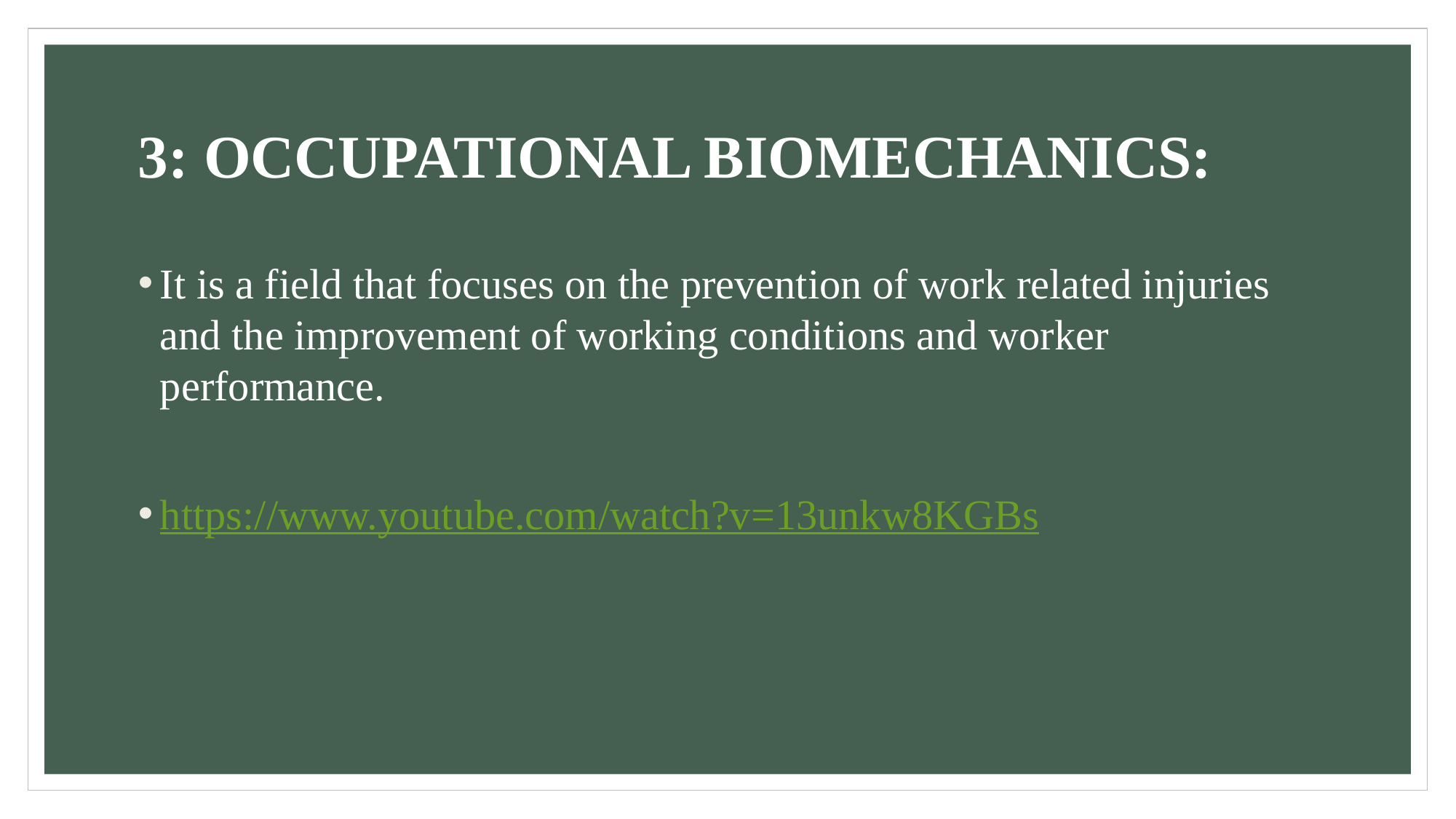

# 3: OCCUPATIONAL BIOMECHANICS:
It is a field that focuses on the prevention of work related injuries and the improvement of working conditions and worker performance.

https://www.youtube.com/watch?v=13unkw8KGBs